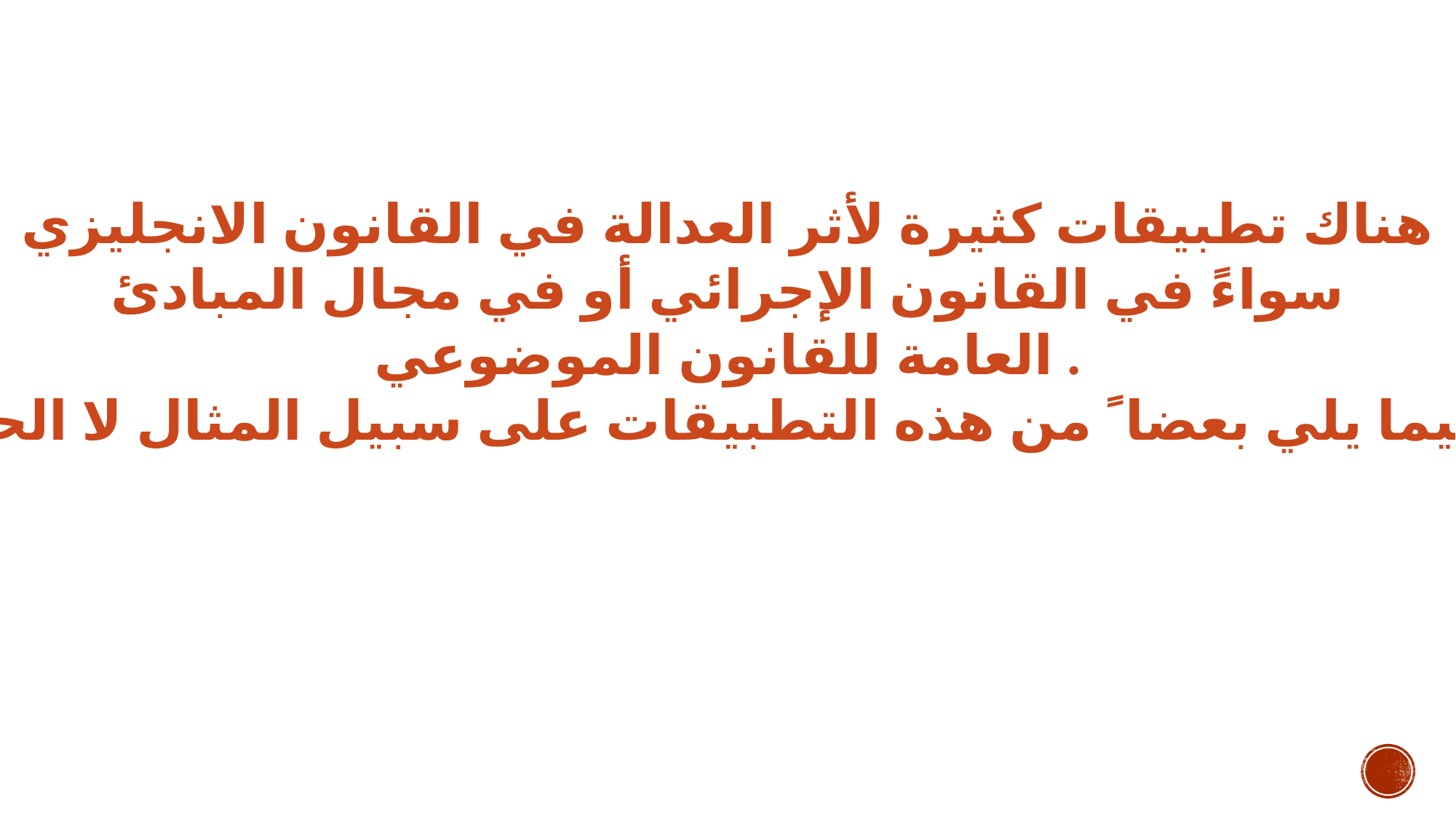

هناك تطبيقات كثيرة لأثر العدالة في القانون الانجليزي
سواءً في القانون الإجرائي أو في مجال المبادئ
العامة للقانون الموضوعي .
وفيما يلي بعضا ً من هذه التطبيقات على سبيل المثال لا الحصر :